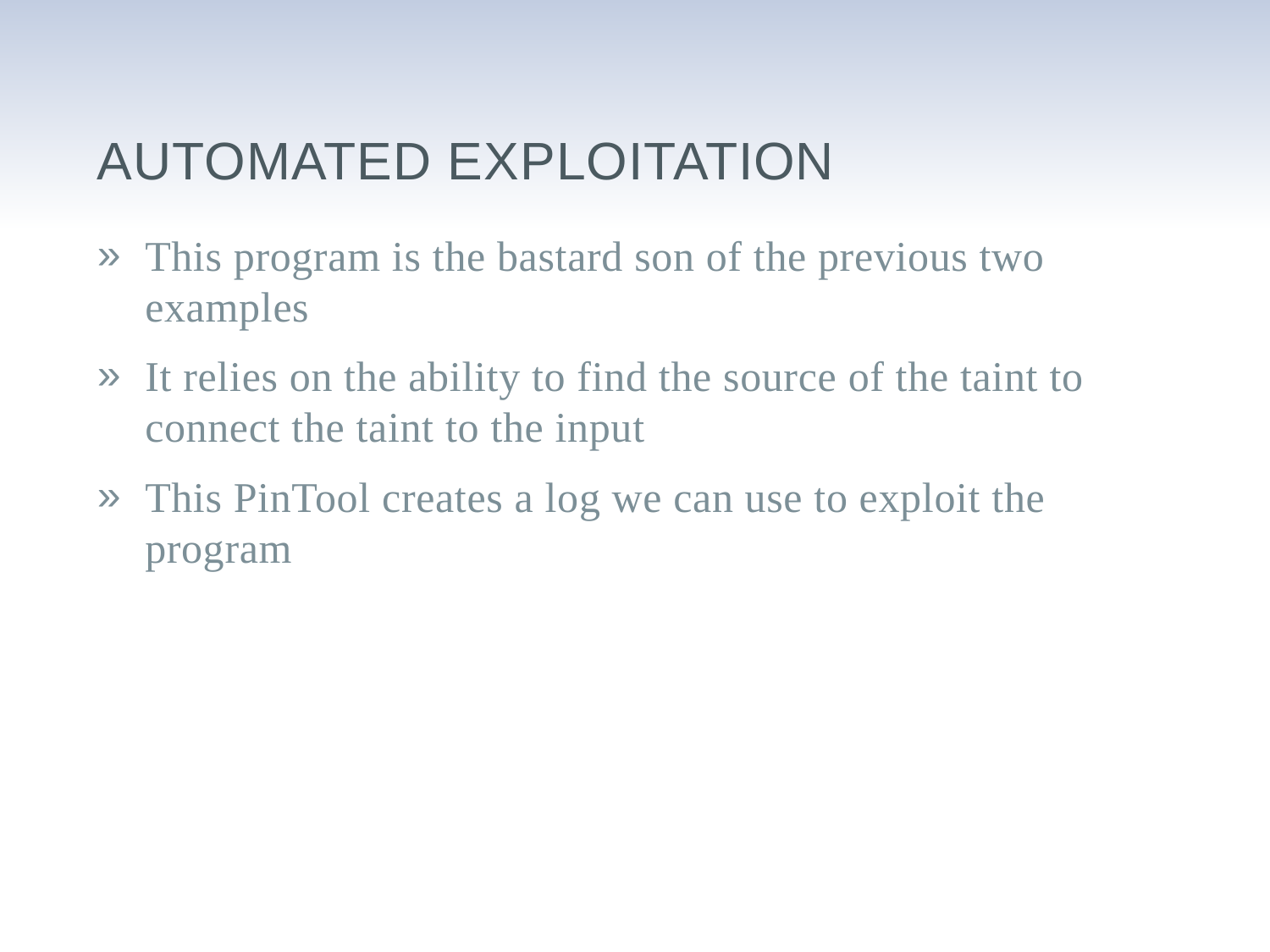

# Automated exploitation
This program is the bastard son of the previous two examples
It relies on the ability to find the source of the taint to connect the taint to the input
This PinTool creates a log we can use to exploit the program